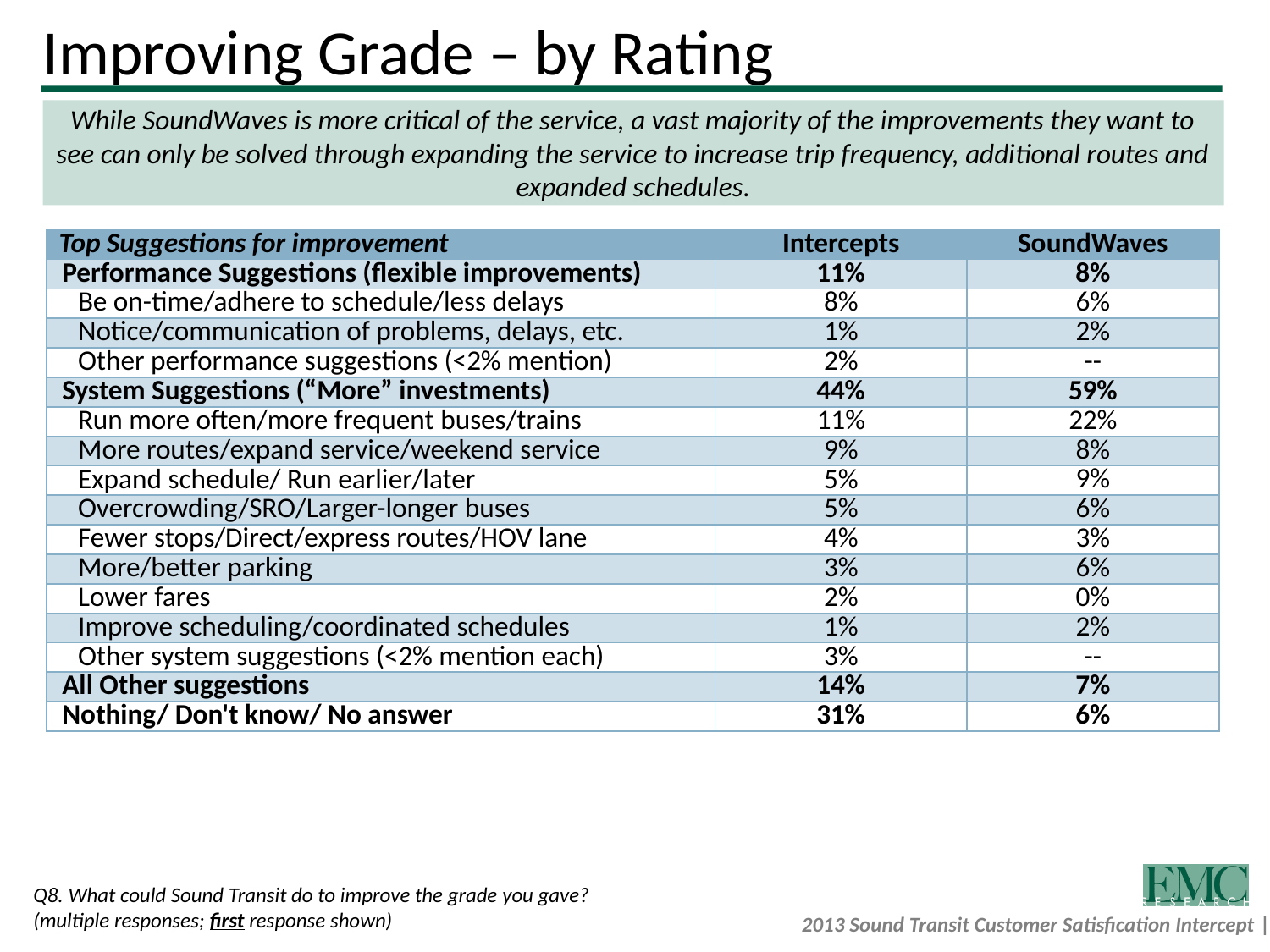

# Improving Grade – by Rating
While SoundWaves is more critical of the service, a vast majority of the improvements they want to see can only be solved through expanding the service to increase trip frequency, additional routes and expanded schedules.
| Top Suggestions for improvement | Intercepts | SoundWaves |
| --- | --- | --- |
| Performance Suggestions (flexible improvements) | 11% | 8% |
| Be on-time/adhere to schedule/less delays | 8% | 6% |
| Notice/communication of problems, delays, etc. | 1% | 2% |
| Other performance suggestions (<2% mention) | 2% | -- |
| System Suggestions (“More” investments) | 44% | 59% |
| Run more often/more frequent buses/trains | 11% | 22% |
| More routes/expand service/weekend service | 9% | 8% |
| Expand schedule/ Run earlier/later | 5% | 9% |
| Overcrowding/SRO/Larger-longer buses | 5% | 6% |
| Fewer stops/Direct/express routes/HOV lane | 4% | 3% |
| More/better parking | 3% | 6% |
| Lower fares | 2% | 0% |
| Improve scheduling/coordinated schedules | 1% | 2% |
| Other system suggestions (<2% mention each) | 3% | -- |
| All Other suggestions | 14% | 7% |
| Nothing/ Don't know/ No answer | 31% | 6% |
Q8. What could Sound Transit do to improve the grade you gave?
(multiple responses; first response shown)